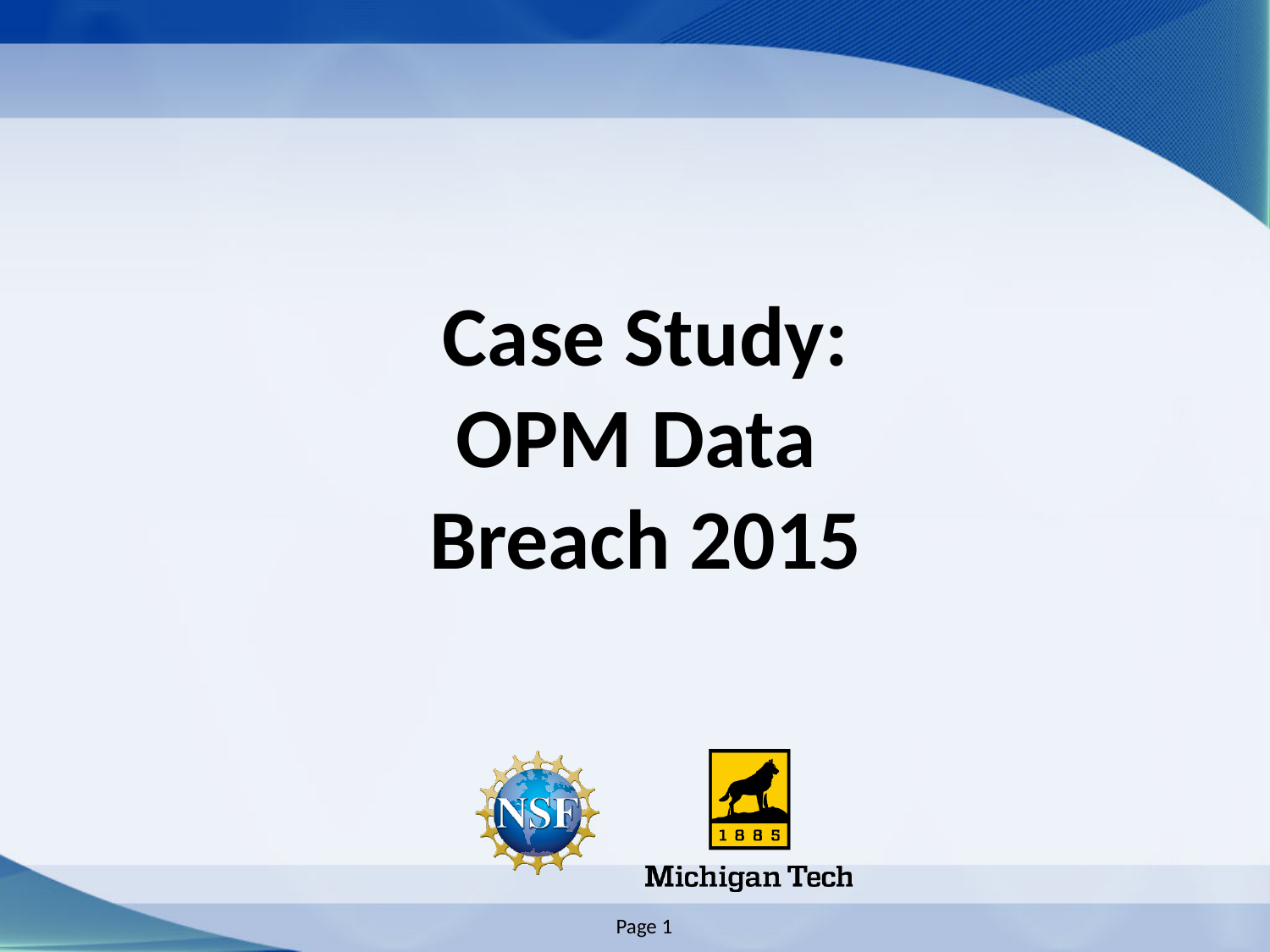

# Case Study: OPM Data Breach 2015